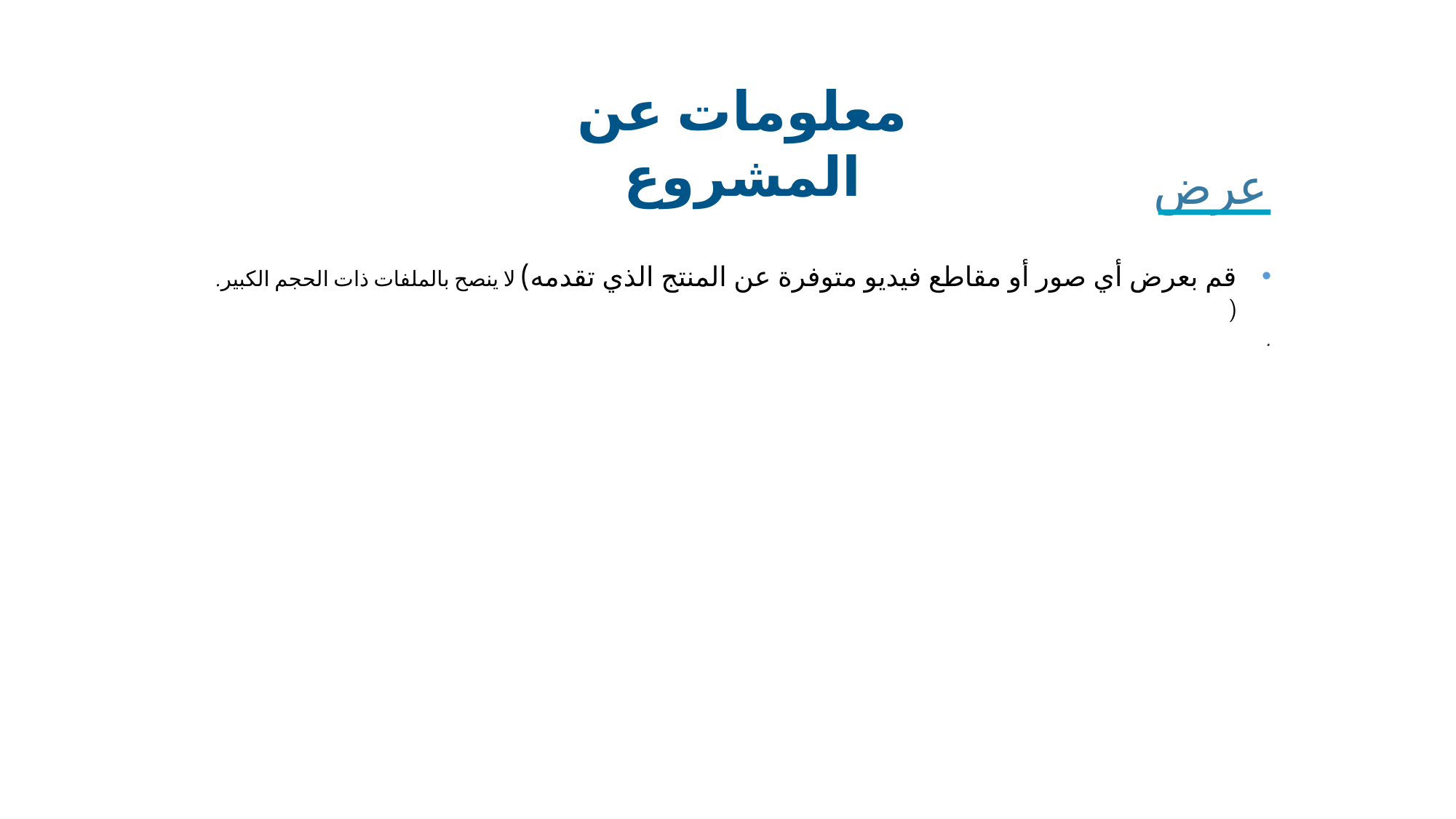

معلومات عن المشروع
عرض

قم بعرض أي صور أو مقاطع فيديو متوفرة عن المنتج الذي تقدمه) لا ينصح بالملفات ذات الحجم الكبير.(
.